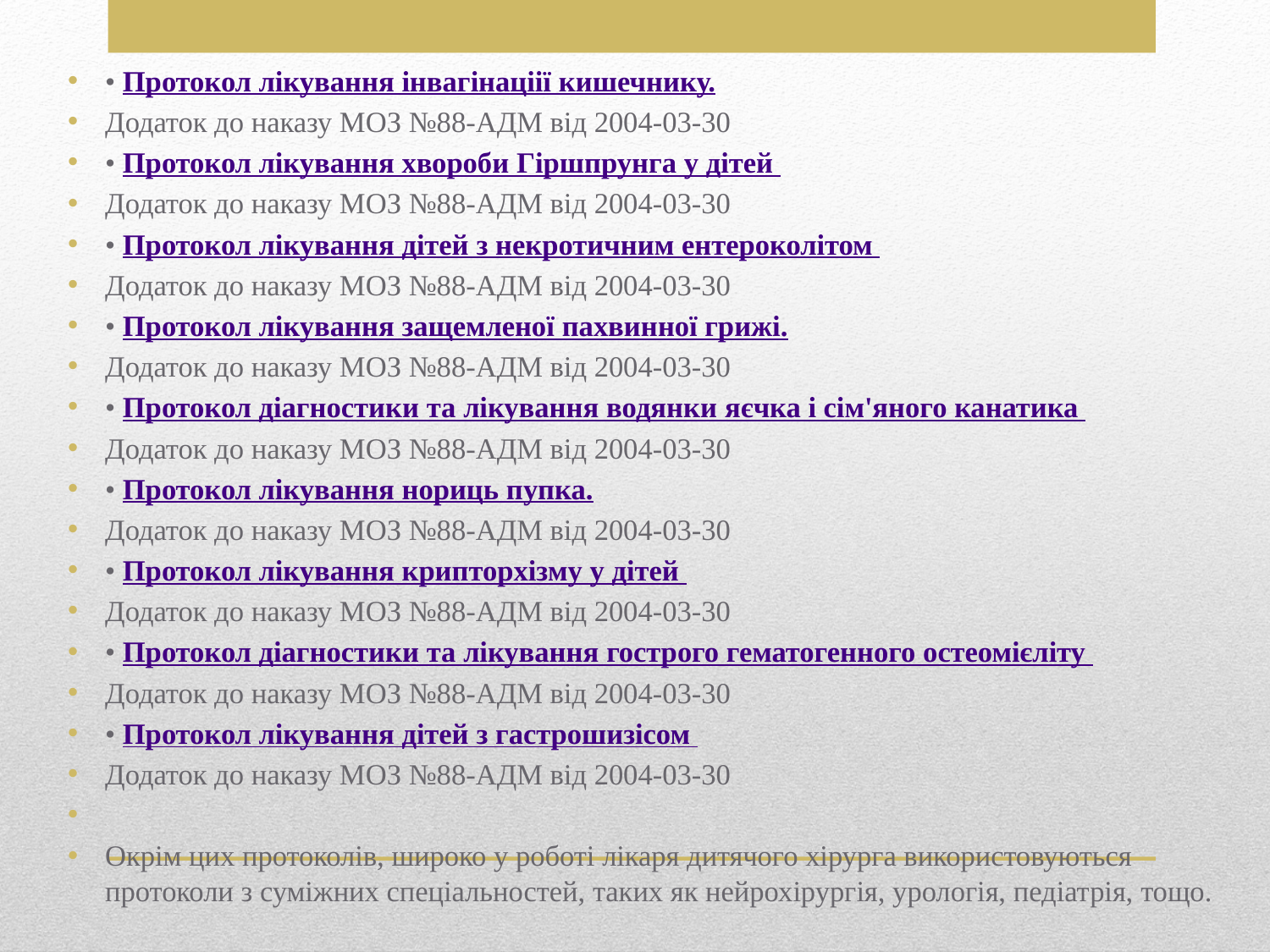

• Протокол лікування інвагінаціії кишечнику.
Додаток до наказу МОЗ №88-АДМ від 2004-03-30
• Протокол лікування хвороби Гіршпрунга у дітей
Додаток до наказу МОЗ №88-АДМ від 2004-03-30
• Протокол лікування дітей з некротичним ентероколітом
Додаток до наказу МОЗ №88-АДМ від 2004-03-30
• Протокол лікування защемленої пахвинної грижі.
Додаток до наказу МОЗ №88-АДМ від 2004-03-30
• Протокол діагностики та лікування водянки яєчка і сім'яного канатика
Додаток до наказу МОЗ №88-АДМ від 2004-03-30
• Протокол лікування нориць пупка.
Додаток до наказу МОЗ №88-АДМ від 2004-03-30
• Протокол лікування крипторхізму у дітей
Додаток до наказу МОЗ №88-АДМ від 2004-03-30
• Протокол діагностики та лікування гострого гематогенного остеомієліту
Додаток до наказу МОЗ №88-АДМ від 2004-03-30
• Протокол лікування дітей з гастрошизісом
Додаток до наказу МОЗ №88-АДМ від 2004-03-30

Окрім цих протоколів, широко у роботі лікаря дитячого хірурга використовуються протоколи з суміжних спеціальностей, таких як нейрохірургія, урологія, педіатрія, тощо.